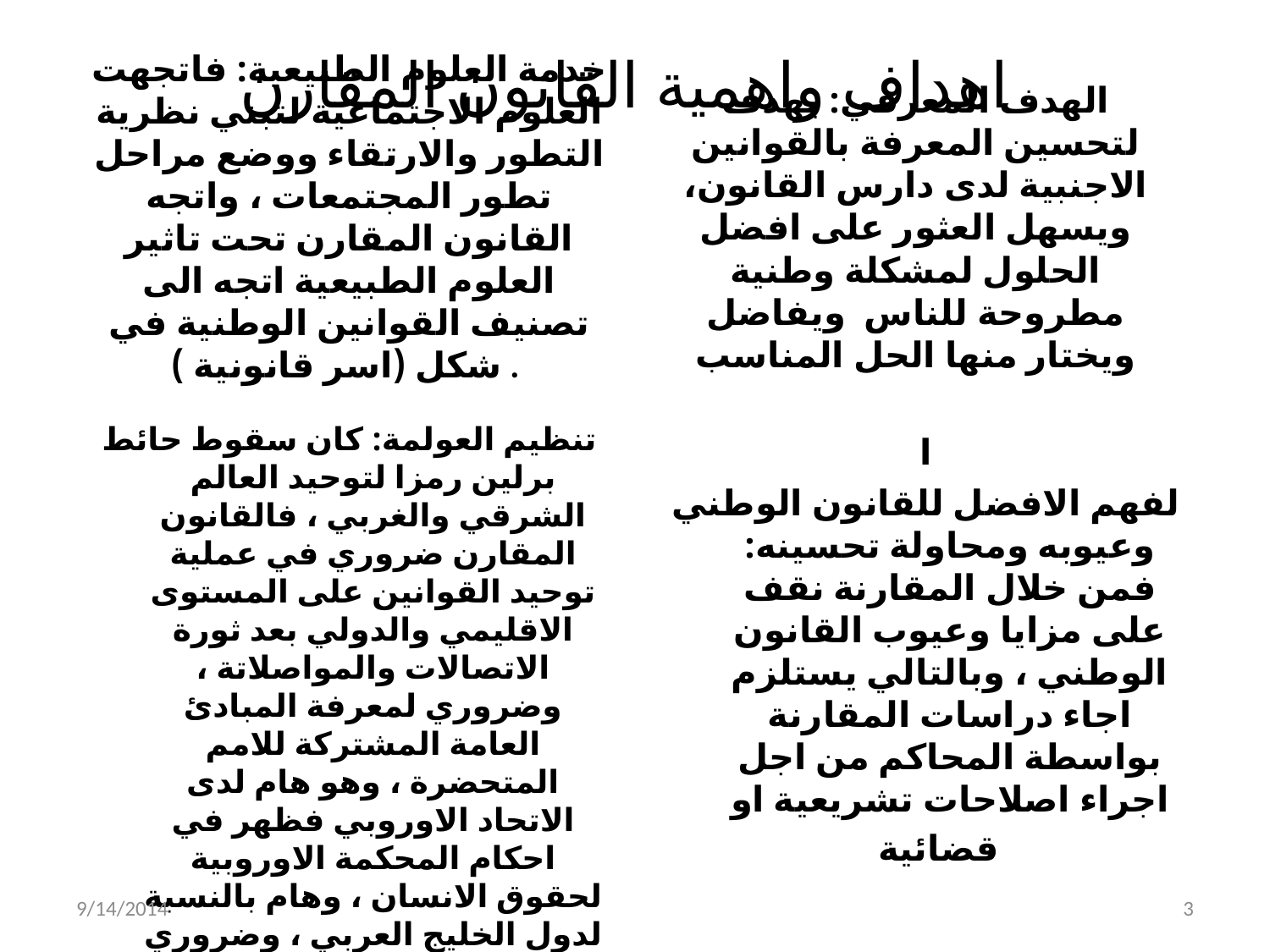

# اهداف واهمية القانون المقارن
خدمة العلوم الطبيعية: فاتجهت العلوم الاجتماعية لتبني نظرية التطور والارتقاء ووضع مراحل تطور المجتمعات ، واتجه القانون المقارن تحت تاثير العلوم الطبيعية اتجه الى تصنيف القوانين الوطنية في شكل (اسر قانونية ) .
الهدف المعرفي: يهدف لتحسين المعرفة بالقوانين الاجنبية لدى دارس القانون، ويسهل العثور على افضل الحلول لمشكلة وطنية مطروحة للناس  ويفاضل ويختار منها الحل المناسب
تنظيم العولمة: كان سقوط حائط برلين رمزا لتوحيد العالم الشرقي والغربي ، فالقانون المقارن ضروري في عملية توحيد القوانين على المستوى الاقليمي والدولي بعد ثورة الاتصالات والمواصلاتة ، وضروري لمعرفة المبادئ العامة المشتركة للامم المتحضرة ، وهو هام لدى الاتحاد الاوروبي فظهر في احكام المحكمة الاوروبية لحقوق الانسان ، وهام بالنسبة لدول الخليج العربي ، وضروري استخدامه في مجال التجارة الدولية والتحكيم التجاري وعمل الشركات عبر القارات لتحديد القانون الواجب التطبيق على تعاقداتها .
ا
لفهم الافضل للقانون الوطني وعيوبه ومحاولة تحسينه: فمن خلال المقارنة نقف على مزايا وعيوب القانون الوطني ، وبالتالي يستلزم اجاء دراسات المقارنة بواسطة المحاكم من اجل اجراء اصلاحات تشريعية او قضائية
9/14/2014
3